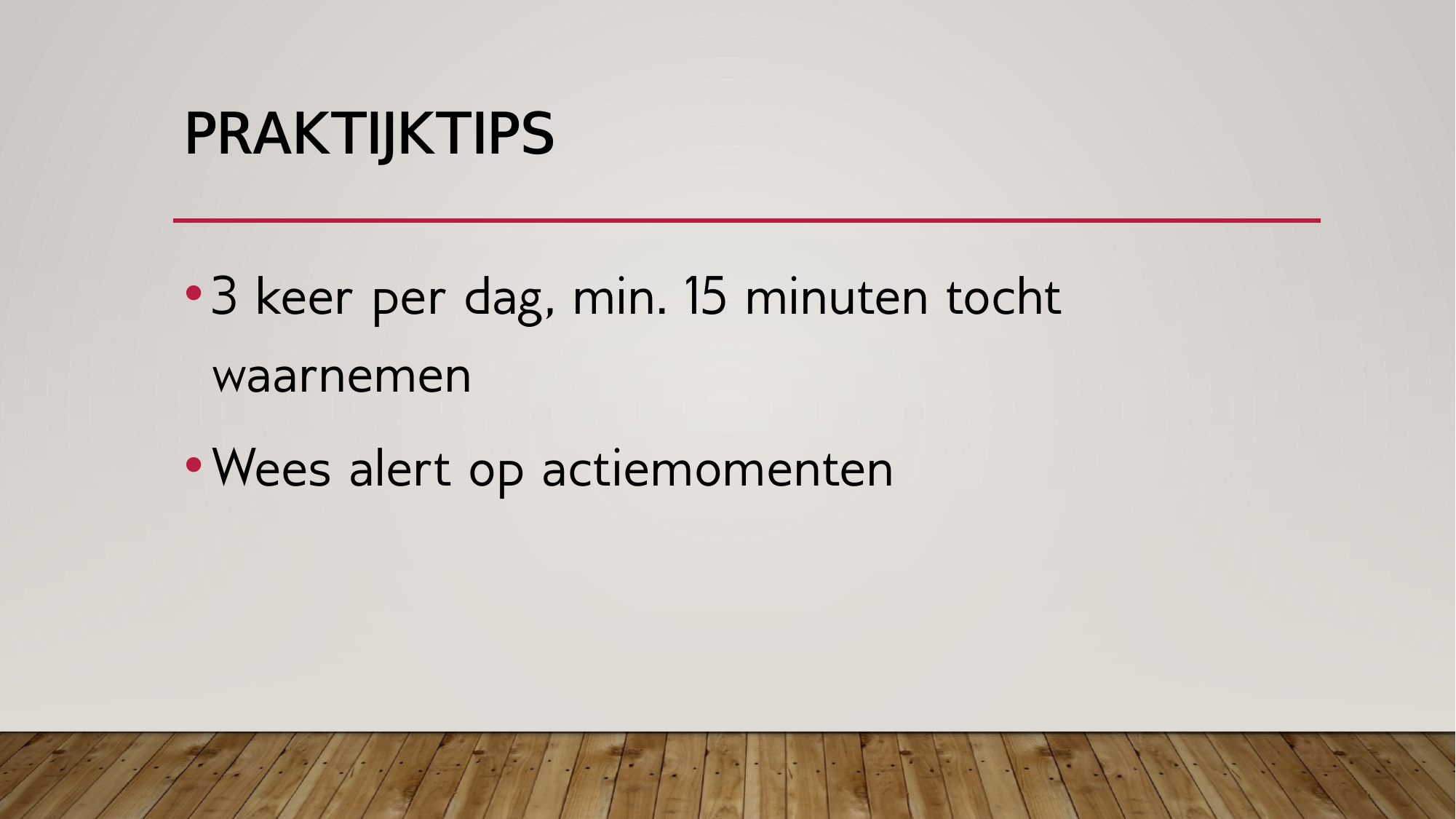

# praktijktips
3 keer per dag, min. 15 minuten tocht waarnemen
Wees alert op actiemomenten